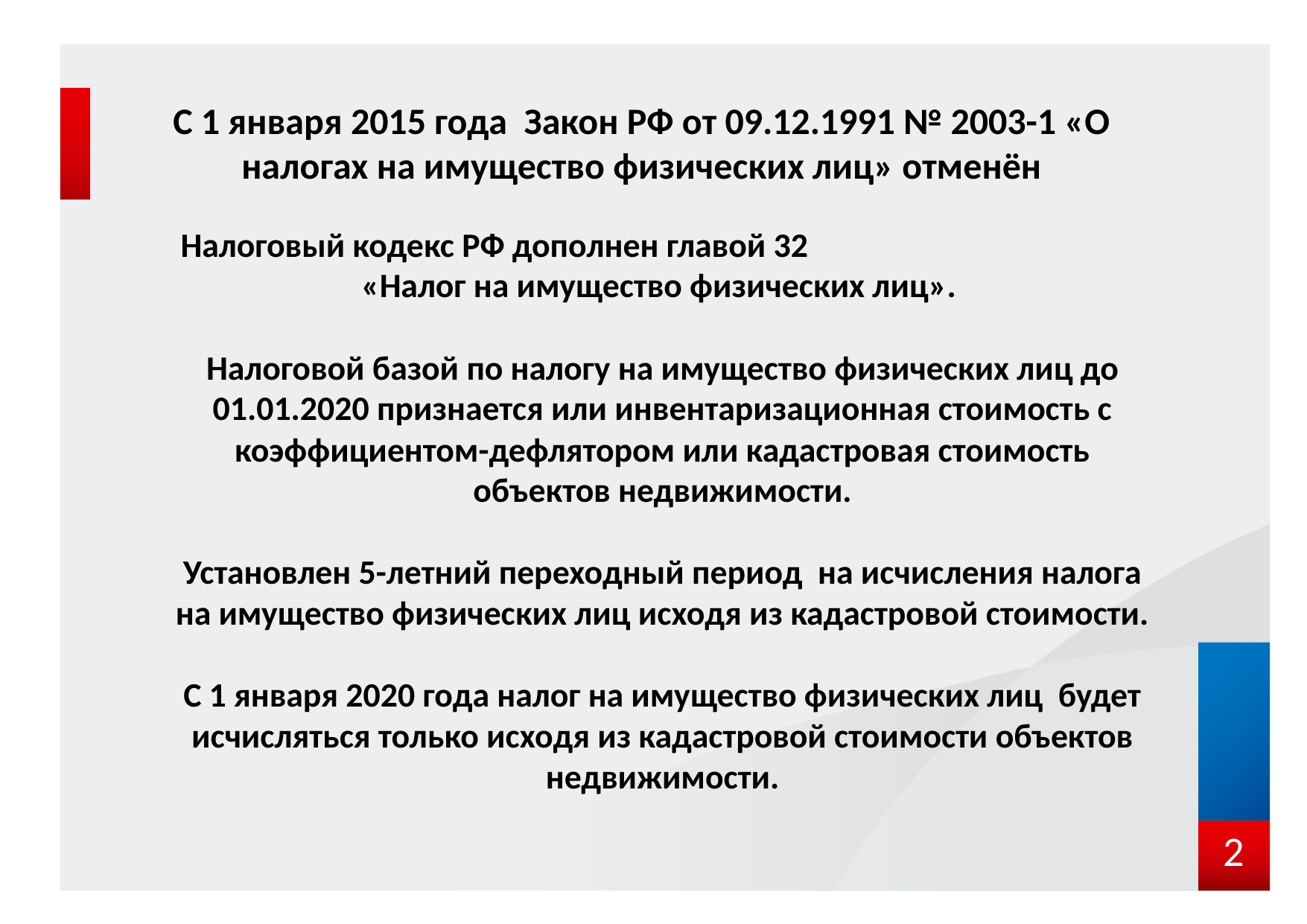

# С 1 января 2015 года  Закон РФ от 09.12.1991 № 2003-1 «О налогах на имущество физических лиц» отменён
Налоговый кодекс РФ дополнен главой 32                                             «Налог на имущество физических лиц».
Налоговой базой по налогу на имущество физических лиц до 01.01.2020 признается или инвентаризационная стоимость с коэффициентом-дефлятором или кадастровая стоимость объектов недвижимости.
Установлен 5-летний переходный период  на исчисления налога на имущество физических лиц исходя из кадастровой стоимости.
С 1 января 2020 года налог на имущество физических лиц  будет исчисляться только исходя из кадастровой стоимости объектов недвижимости.
2